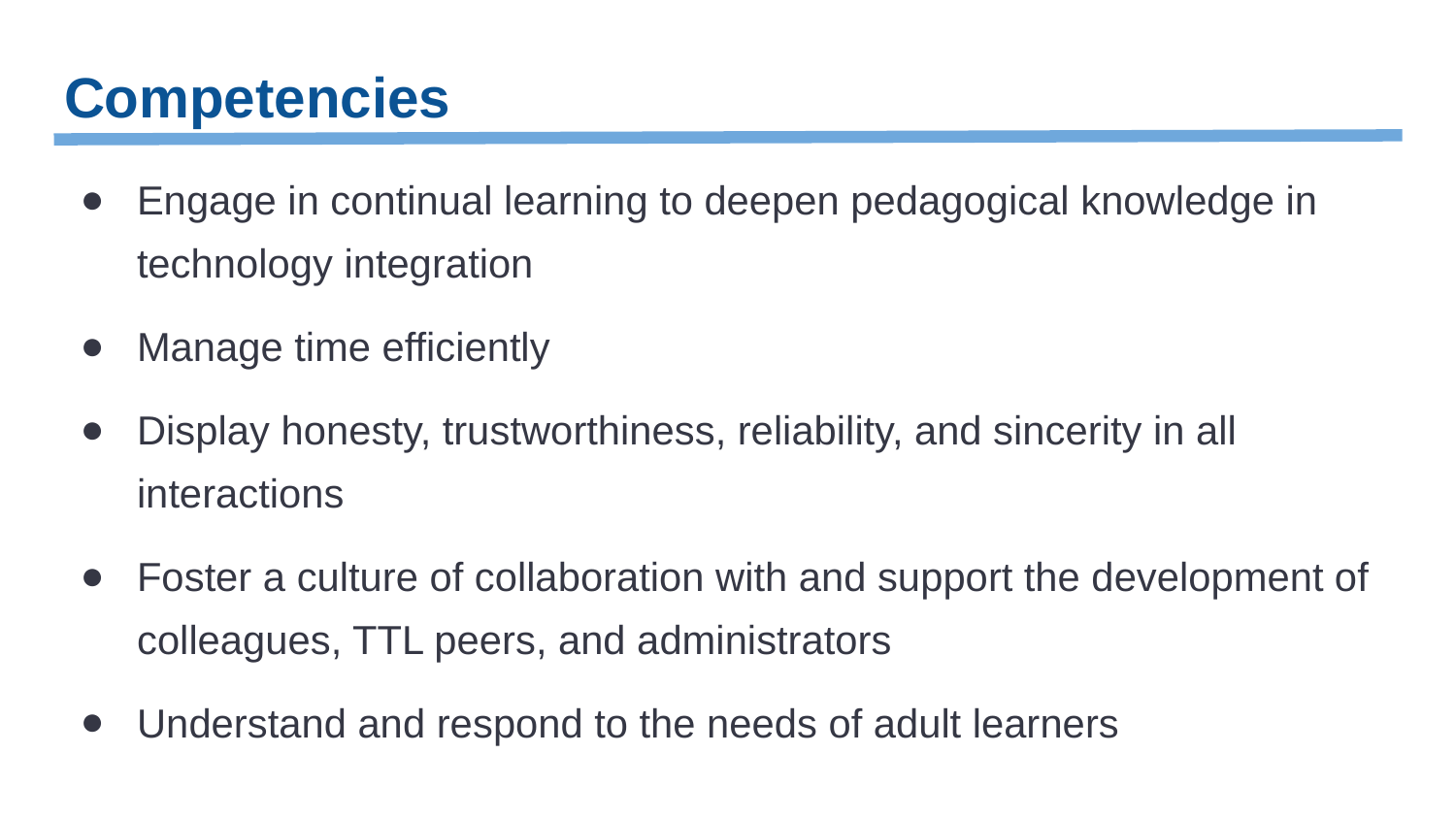

# Competencies
Engage in continual learning to deepen pedagogical knowledge in technology integration
Manage time efficiently
Display honesty, trustworthiness, reliability, and sincerity in all interactions
Foster a culture of collaboration with and support the development of colleagues, TTL peers, and administrators
Understand and respond to the needs of adult learners